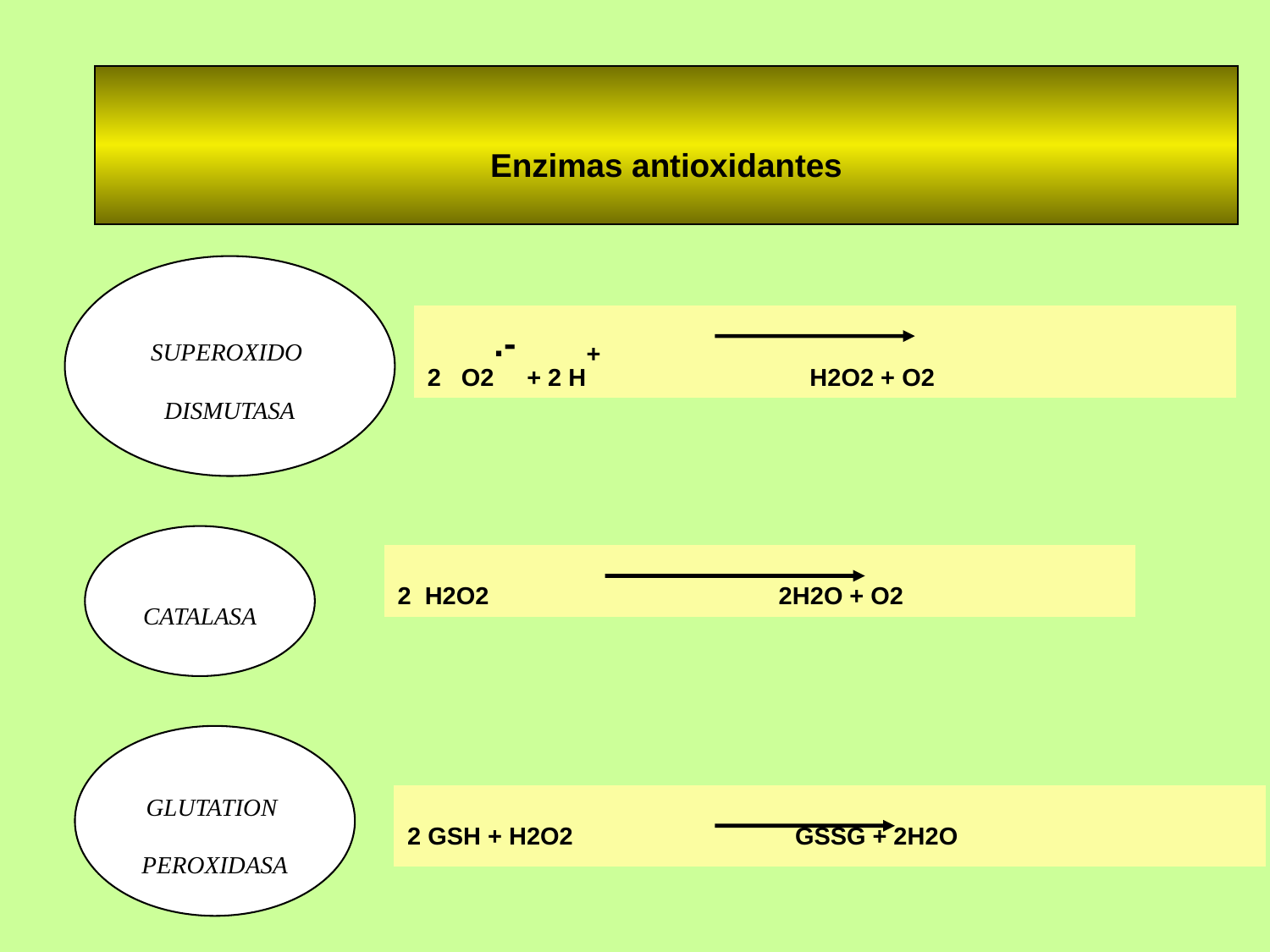

Enzimas antioxidantes
SUPEROXIDO
DISMUTASA
2   O2.- + 2 H+	                   H2O2 + O2

CATALASA
2  H2O2 			2H2O + O2

GLUTATION
PEROXIDASA
2 GSH + H2O2 		 GSSG + 2H2O